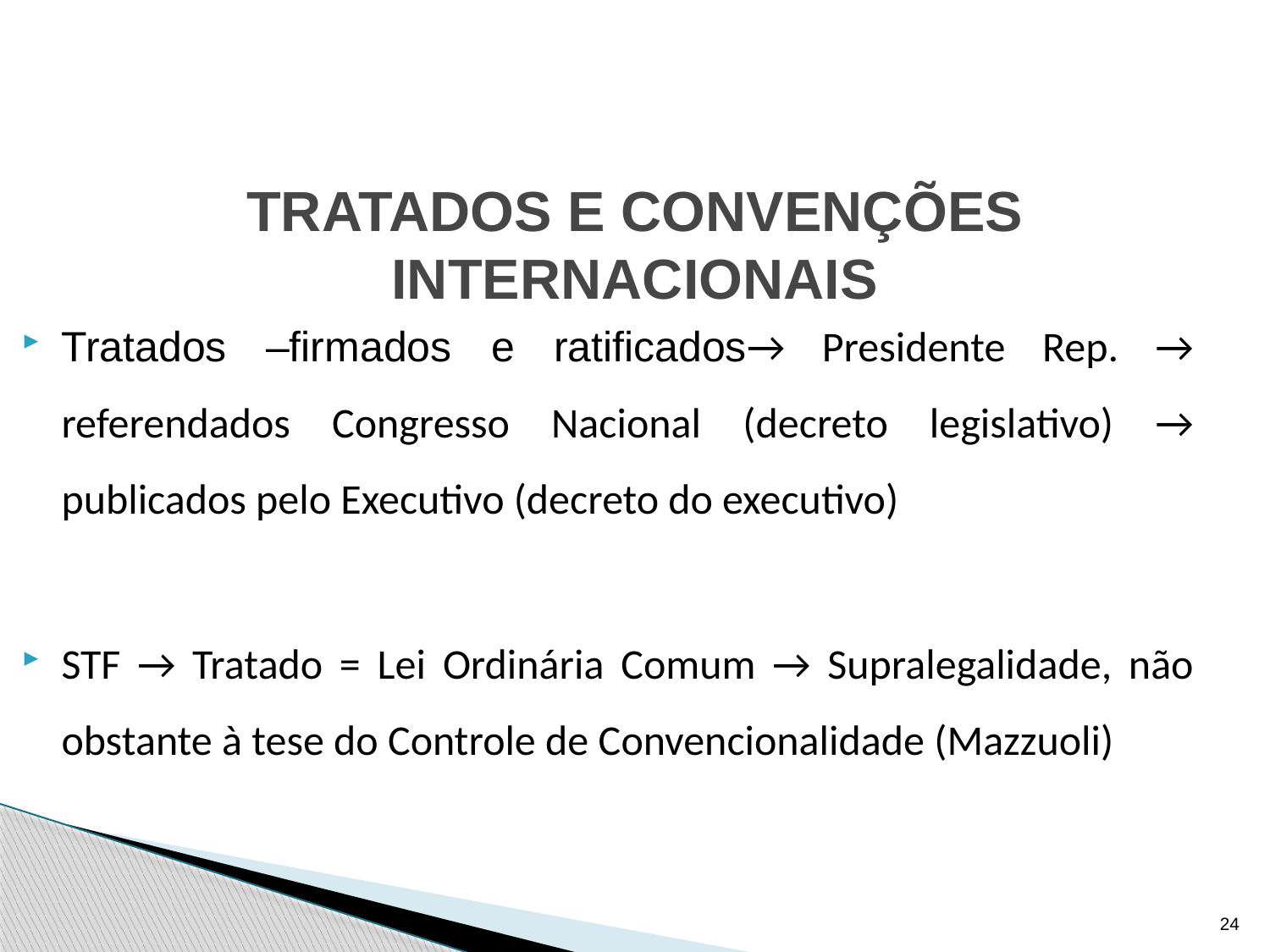

# TRATADOS E CONVENÇÕES INTERNACIONAIS
Tratados –firmados e ratificados→ Presidente Rep. → referendados Congresso Nacional (decreto legislativo) → publicados pelo Executivo (decreto do executivo)

STF → Tratado = Lei Ordinária Comum → Supralegalidade, não obstante à tese do Controle de Convencionalidade (Mazzuoli)

24